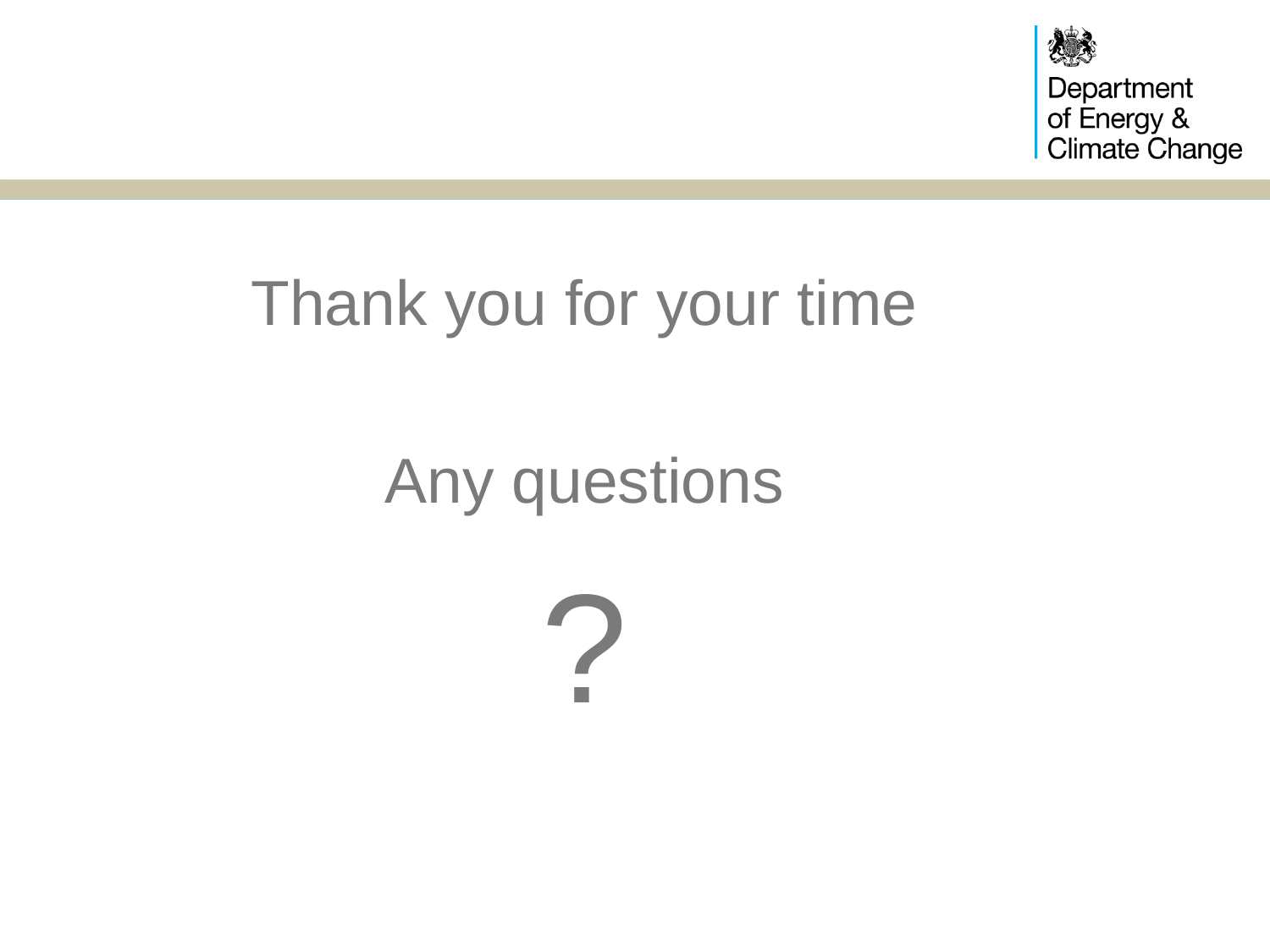

Thank you for your time

Any questions
?